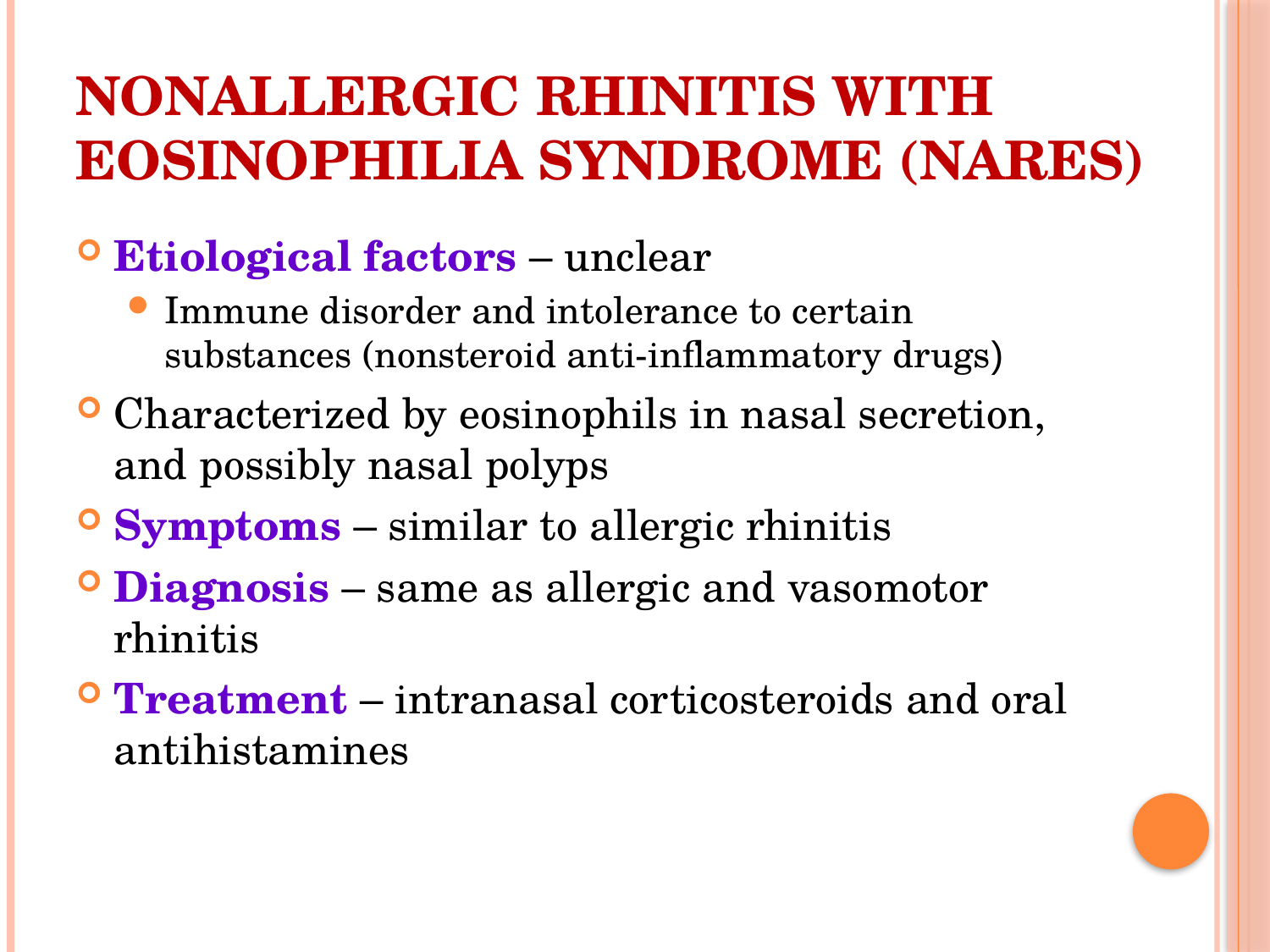

# Nonallergic rhinitis with eosinophilia syndrome (NARES)
Etiological factors – unclear
Immune disorder and intolerance to certain substances (nonsteroid anti-inflammatory drugs)
Characterized by eosinophils in nasal secretion, and possibly nasal polyps
Symptoms – similar to allergic rhinitis
Diagnosis – same as allergic and vasomotor rhinitis
Treatment – intranasal corticosteroids and oral antihistamines